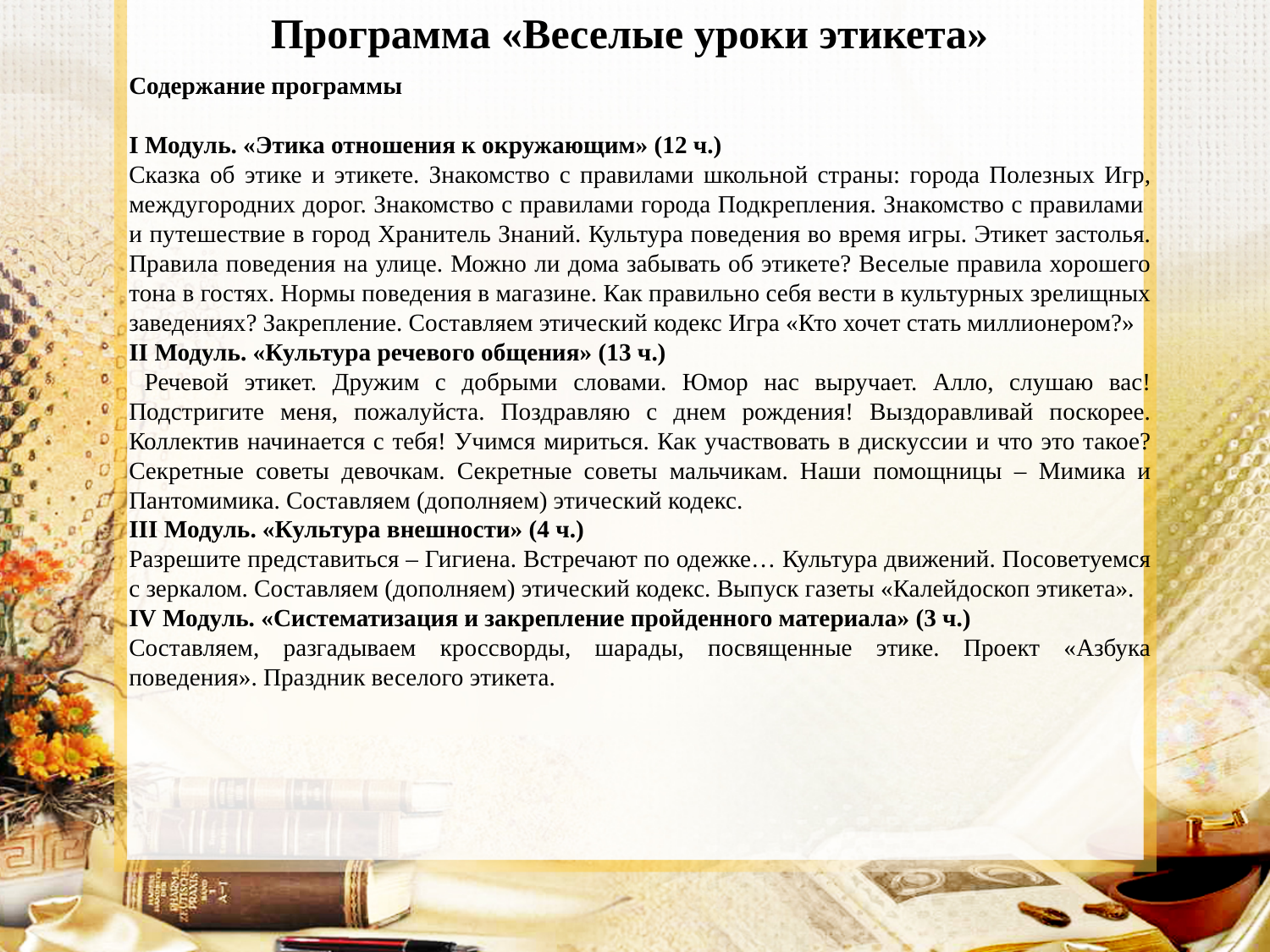

Программа «Веселые уроки этикета»
Содержание программы

I Модуль. «Этика отношения к окружающим» (12 ч.)
Сказка об этике и этикете. Знакомство с правилами школьной страны: города Полезных Игр, междугородних дорог. Знакомство с правилами города Подкрепления. Знакомство с правилами  и путешествие в город Хранитель Знаний. Культура поведения во время игры. Этикет застолья. Правила поведения на улице. Можно ли дома забывать об этикете? Веселые правила хорошего тона в гостях. Нормы поведения в магазине. Как правильно себя вести в культурных зрелищных заведениях? Закрепление. Составляем этический кодекс Игра «Кто хочет стать миллионером?»
II Модуль. «Культура речевого общения» (13 ч.)
 Речевой этикет. Дружим с добрыми словами. Юмор нас выручает. Алло, слушаю вас! Подстригите меня, пожалуйста. Поздравляю с днем рождения! Выздоравливай поскорее. Коллектив начинается с тебя! Учимся мириться. Как участвовать в дискуссии и что это такое? Секретные советы девочкам. Секретные советы мальчикам. Наши помощницы – Мимика и Пантомимика. Составляем (дополняем) этический кодекс.
III Модуль. «Культура внешности» (4 ч.)
Разрешите представиться – Гигиена. Встречают по одежке… Культура движений. Посоветуемся с зеркалом. Составляем (дополняем) этический кодекс. Выпуск газеты «Калейдоскоп этикета».
IV Модуль. «Систематизация и закрепление пройденного материала» (3 ч.)
Составляем, разгадываем кроссворды, шарады, посвященные этике. Проект «Азбука поведения». Праздник веселого этикета.